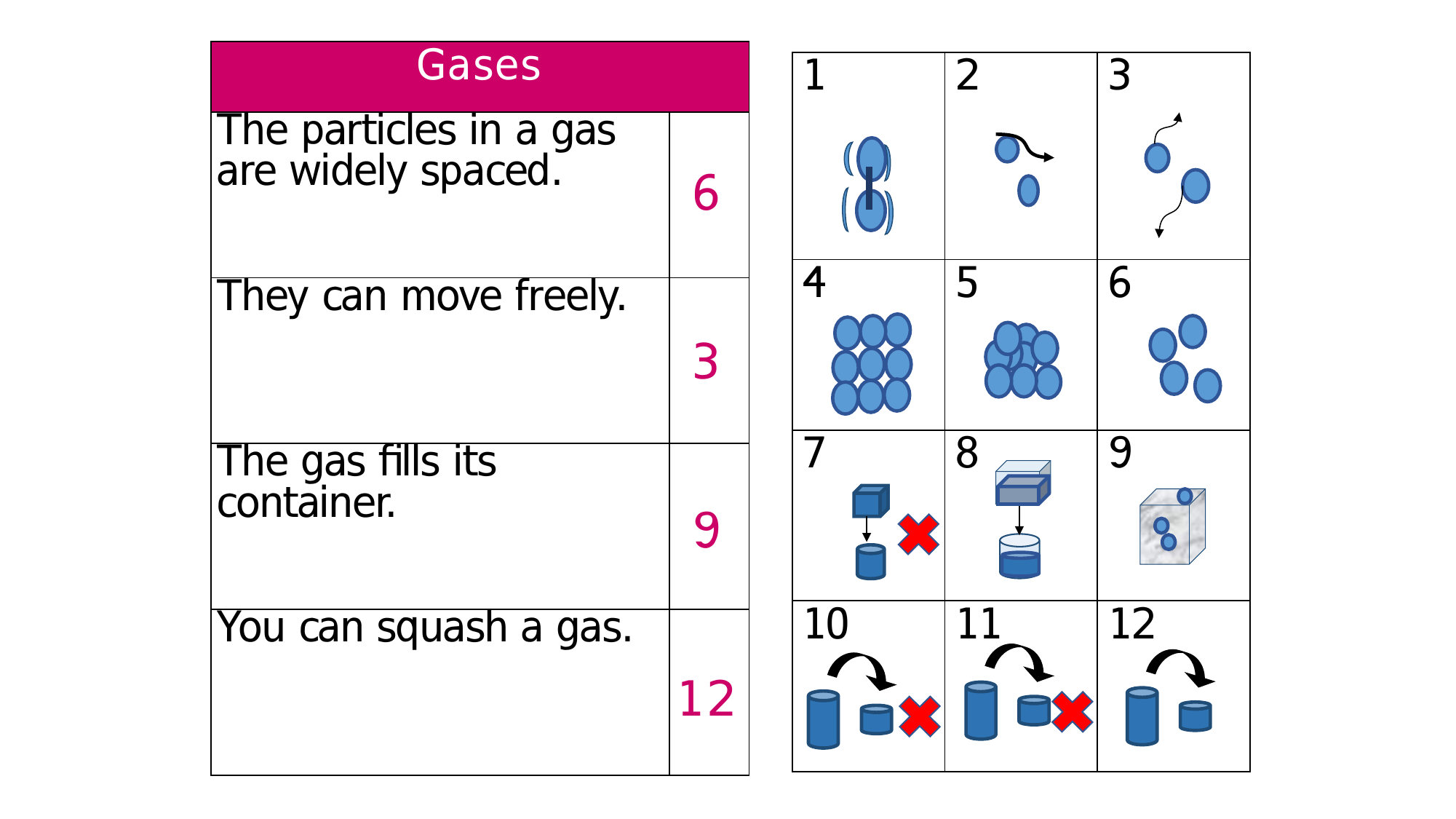

| Gases |  |
| --- | --- |
| The particles in a gas are widely spaced. |  |
| They can move freely. |  |
| The gas fills its container. |  |
| You can squash a gas. |  |
| 1 | 2 | 3 |
| --- | --- | --- |
| 4 | 5 | 6 |
| 7 | 8 | 9 |
| 10 | 11 | 12 |

6
3
9
12